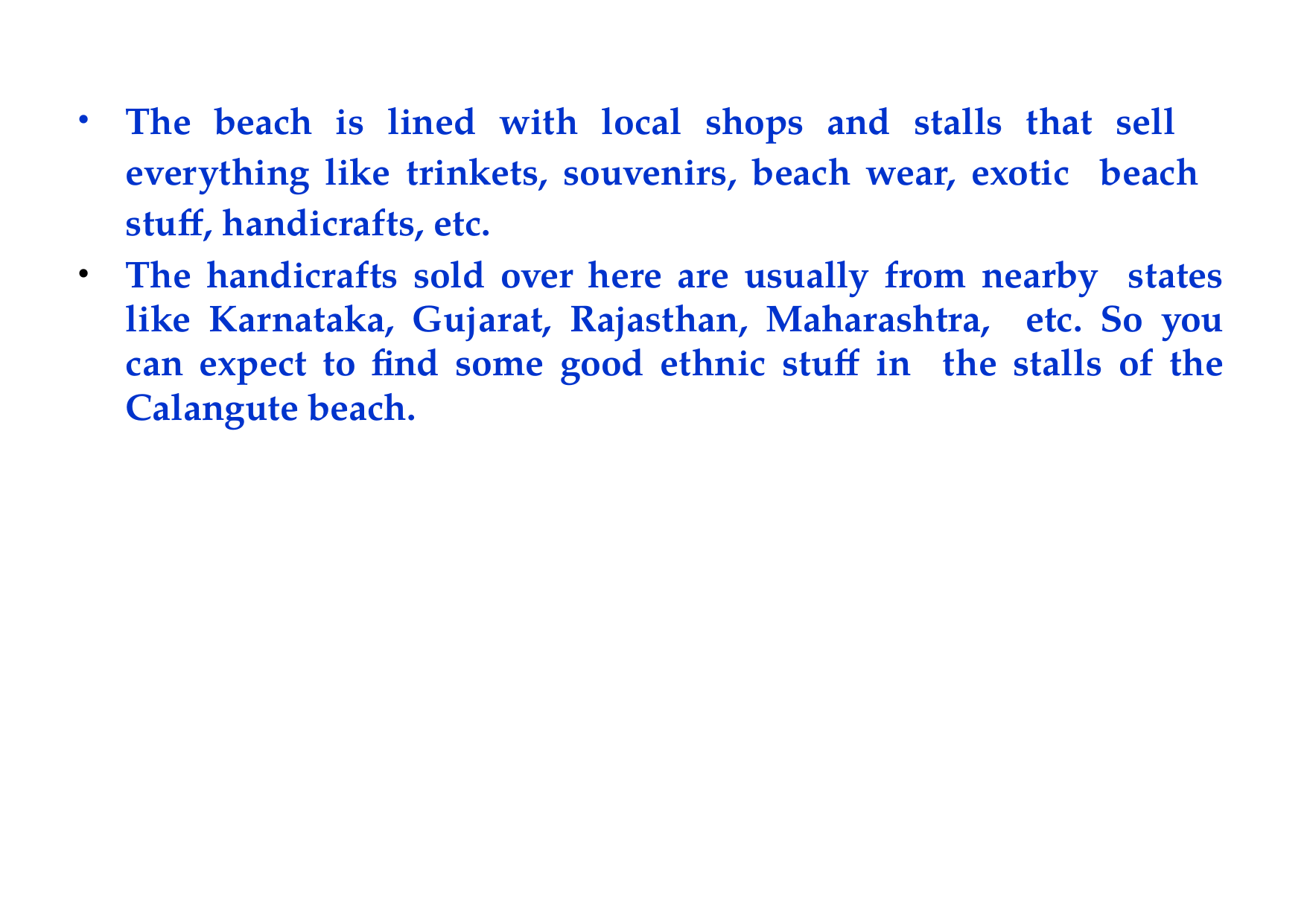

The beach is lined with local shops and stalls that sell  everything like trinkets, souvenirs, beach wear, exotic  beach stuff, handicrafts, etc.
The handicrafts sold over here are usually from nearby  states like Karnataka, Gujarat, Rajasthan, Maharashtra,  etc. So you can expect to find some good ethnic stuff in  the stalls of the Calangute beach.